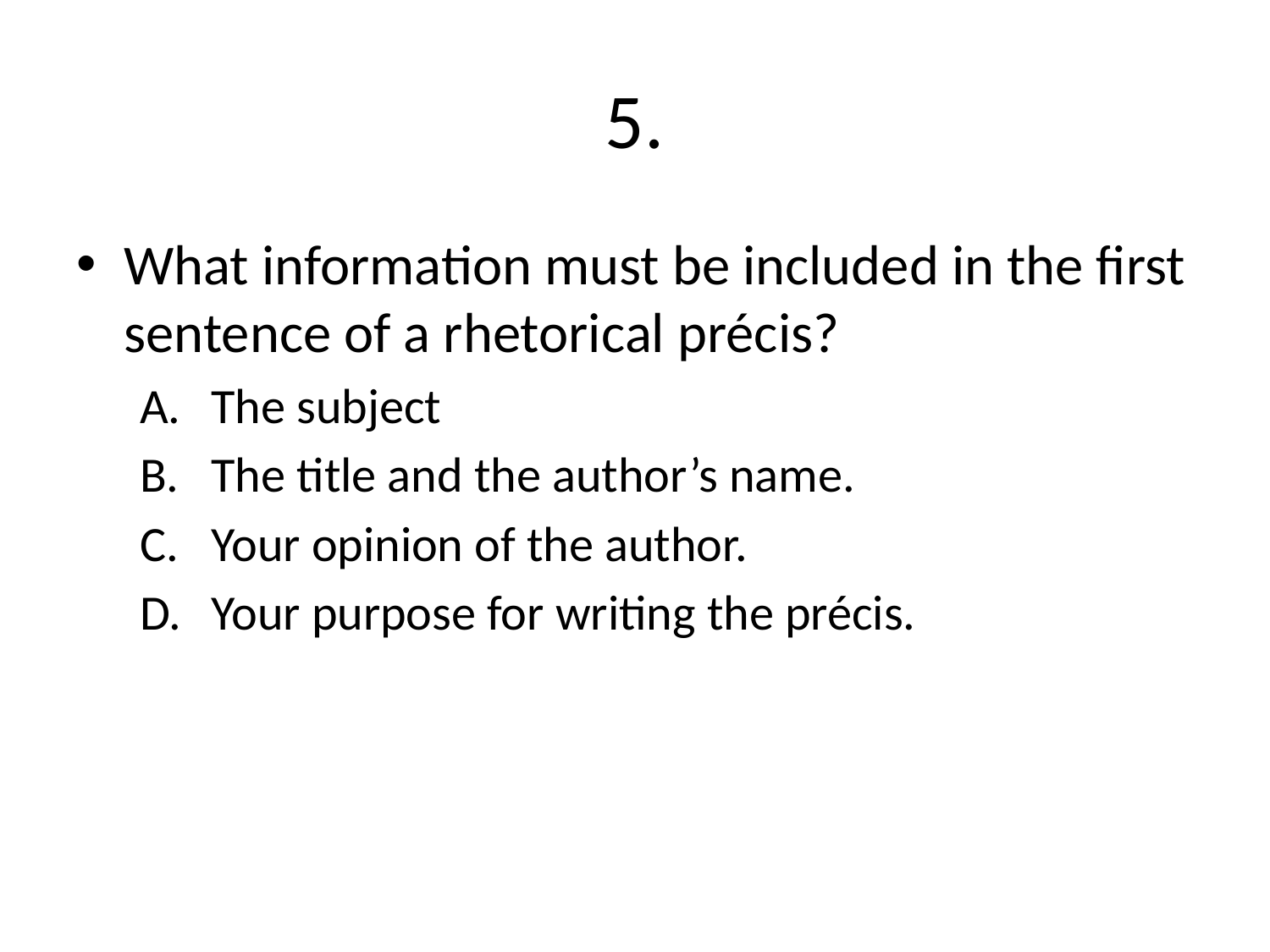

# 5.
What information must be included in the first sentence of a rhetorical précis?
The subject
The title and the author’s name.
Your opinion of the author.
Your purpose for writing the précis.